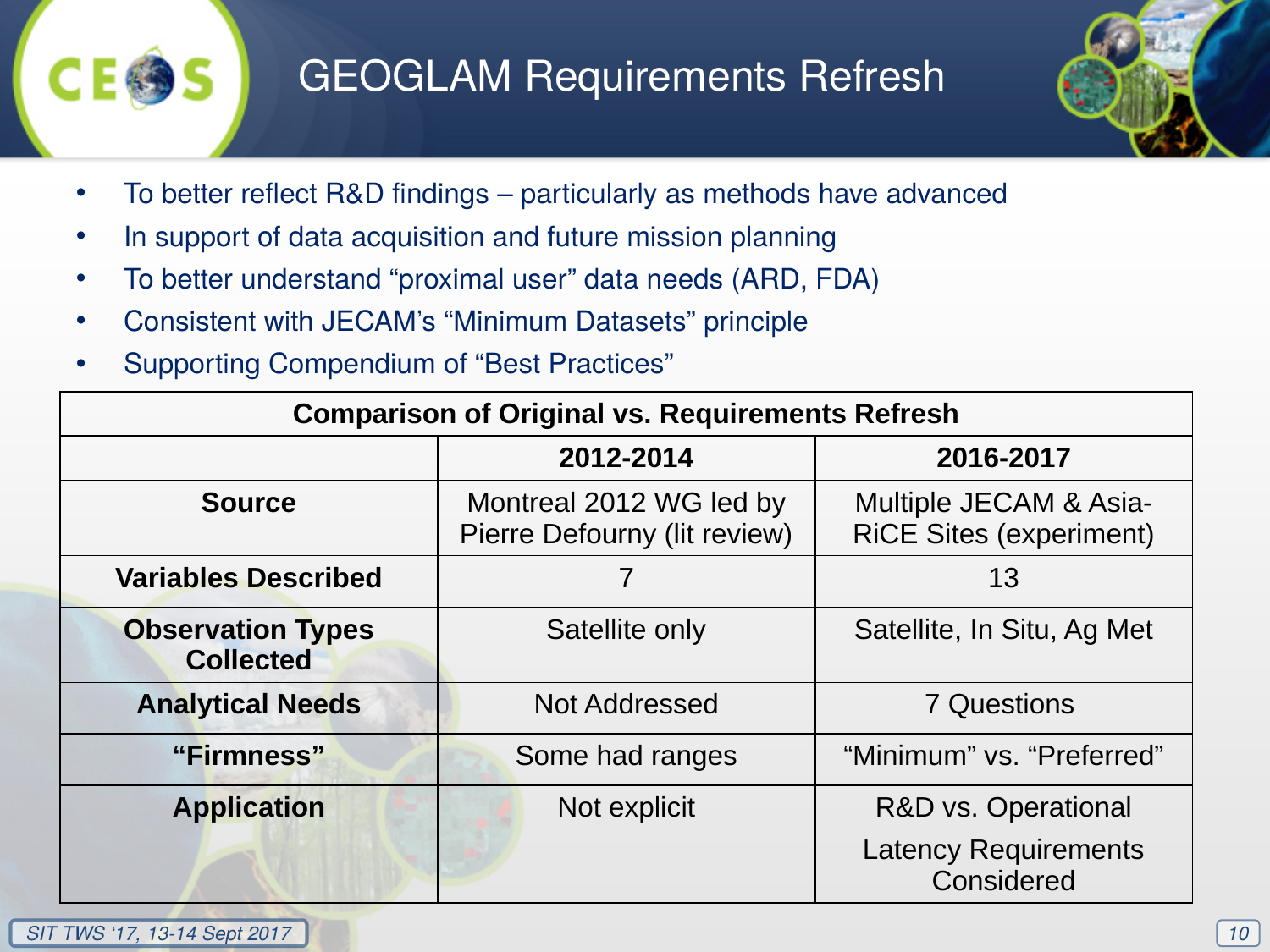

GEOGLAM Requirements Refresh
To better reflect R&D findings – particularly as methods have advanced
In support of data acquisition and future mission planning
To better understand “proximal user” data needs (ARD, FDA)
Consistent with JECAM’s “Minimum Datasets” principle
Supporting Compendium of “Best Practices”
| Comparison of Original vs. Requirements Refresh |  |  |
| --- | --- | --- |
|  | 2012-2014 | 2016-2017 |
| Source | Montreal 2012 WG led by Pierre Defourny (lit review) | Multiple JECAM & Asia-RiCE Sites (experiment) |
| Variables Described | 7 | 13 |
| Observation Types Collected | Satellite only | Satellite, In Situ, Ag Met |
| Analytical Needs | Not Addressed | 7 Questions |
| “Firmness” | Some had ranges | “Minimum” vs. “Preferred” |
| Application | Not explicit | R&D vs. Operational Latency Requirements Considered |
10